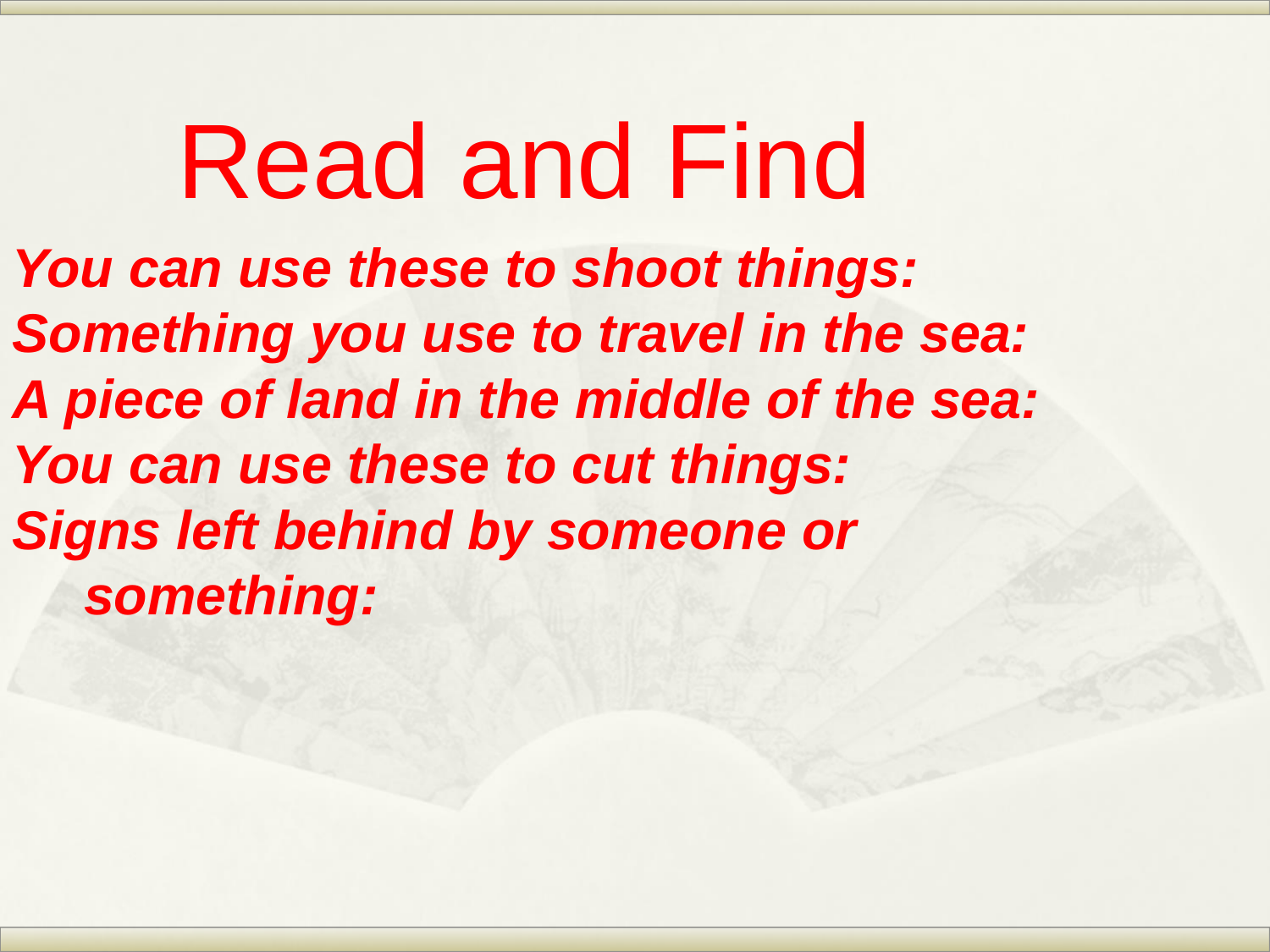

# Read and Find
You can use these to shoot things:
Something you use to travel in the sea:
A piece of land in the middle of the sea:
You can use these to cut things:
Signs left behind by someone or something: